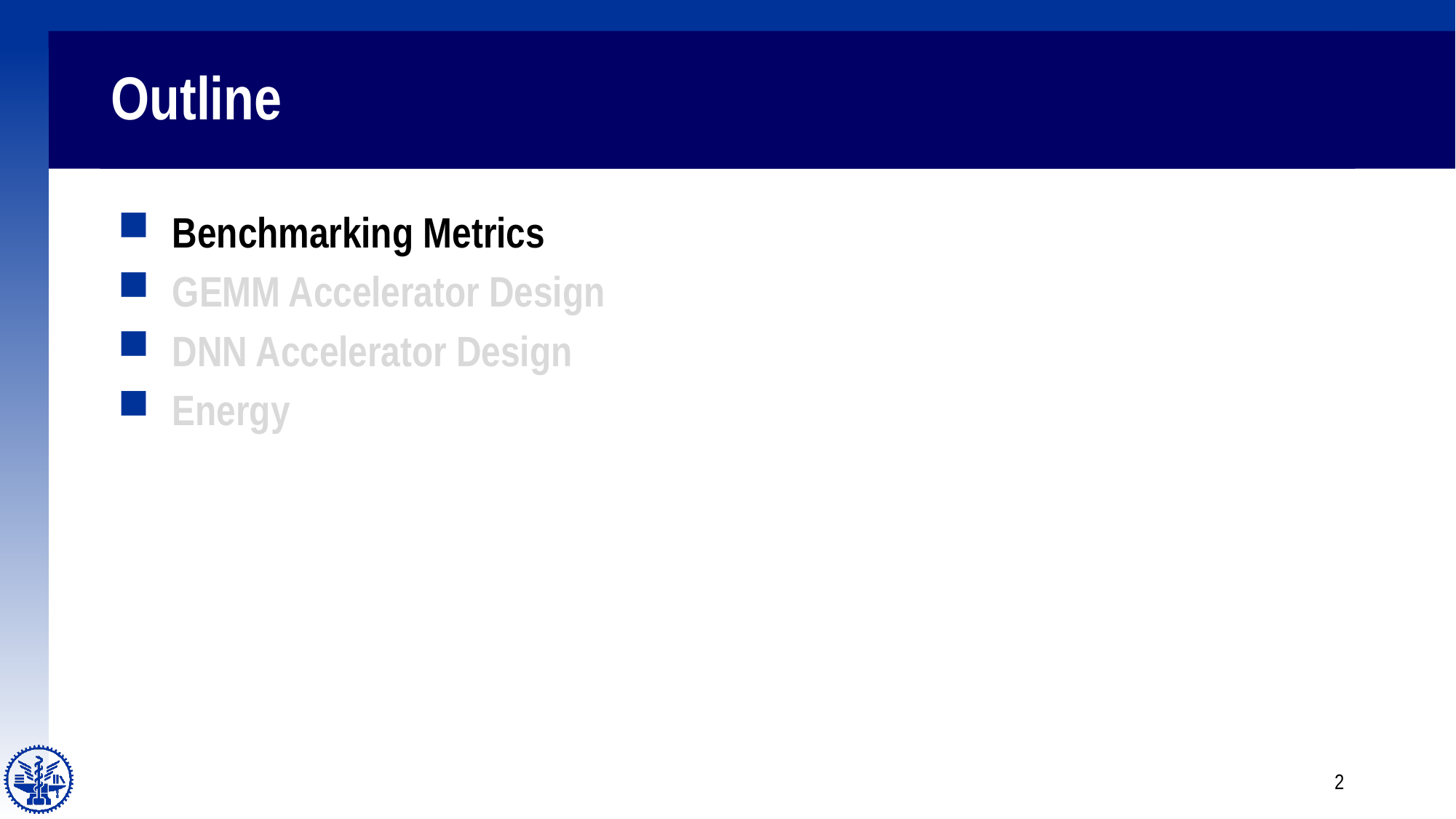

# Outline
Benchmarking Metrics
GEMM Accelerator Design
DNN Accelerator Design
Energy
2